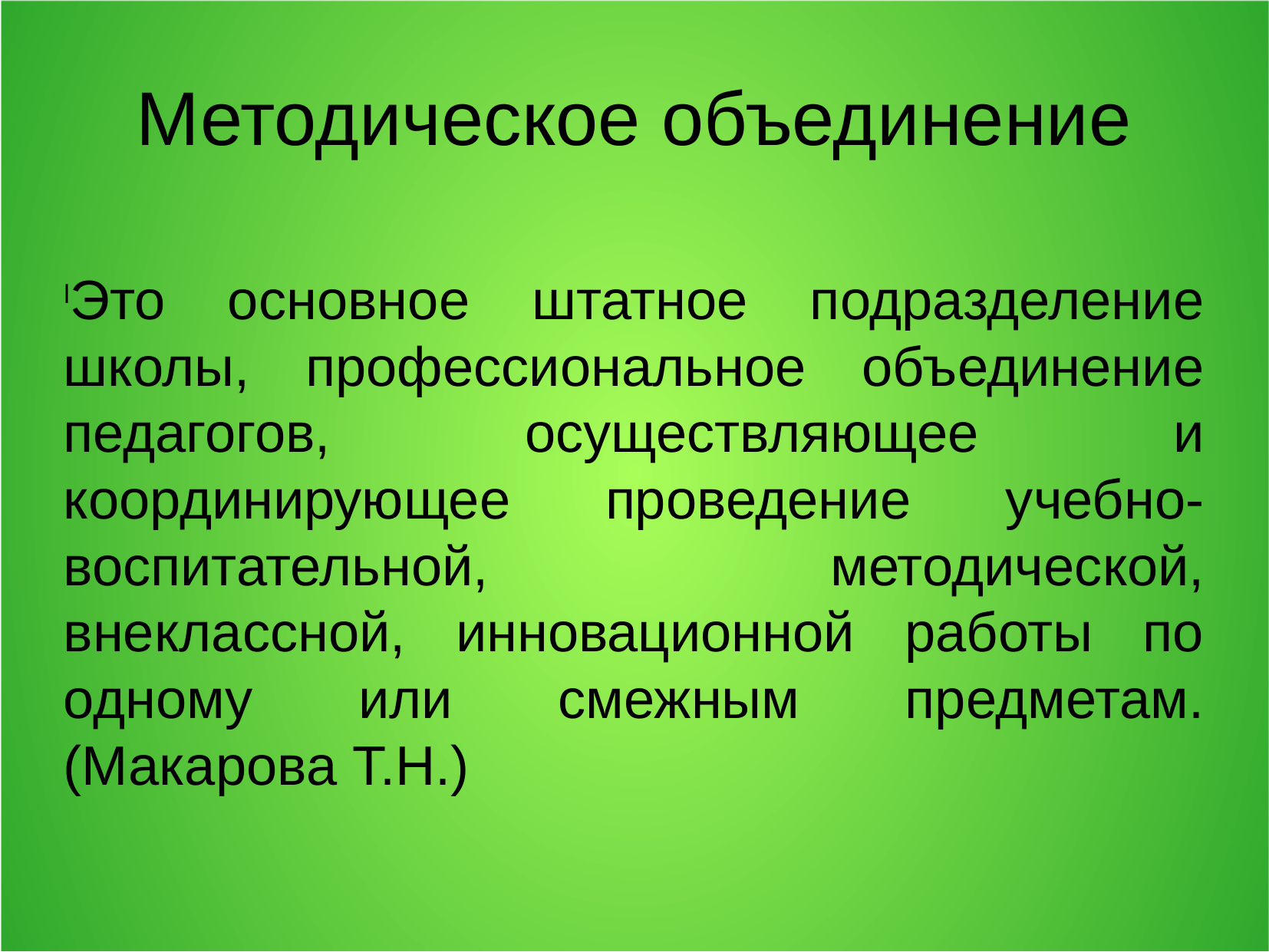

Методическое объединение

Это основное штатное подразделение школы, профессиональное объединение педагогов, осуществляющее и координирующее проведение учебно-воспитательной, методической, внеклассной, инновационной работы по одному или смежным предметам. (Макарова Т.Н.)